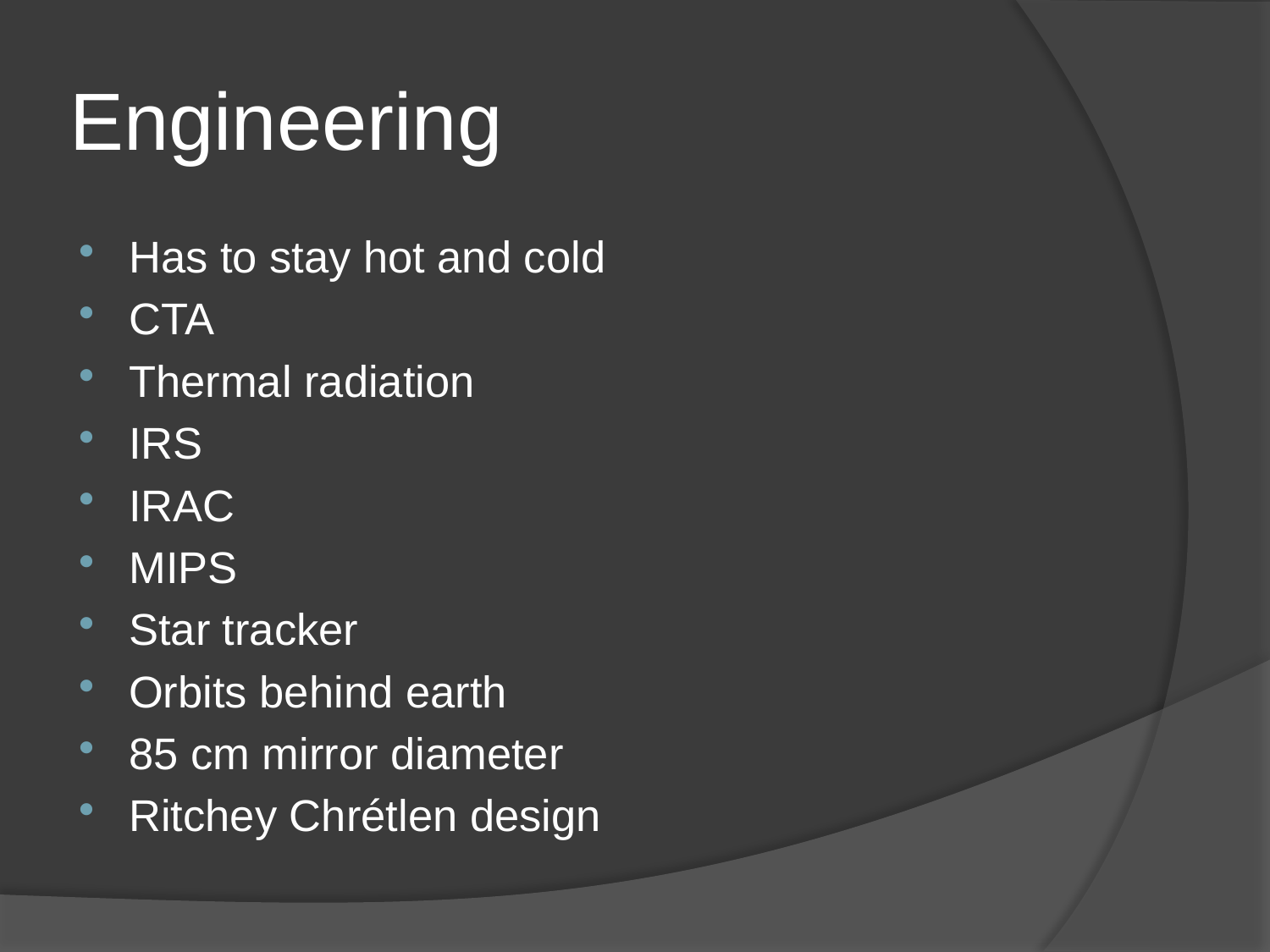

# Engineering
Has to stay hot and cold
CTA
Thermal radiation
IRS
IRAC
MIPS
Star tracker
Orbits behind earth
85 cm mirror diameter
Ritchey Chrétlen design